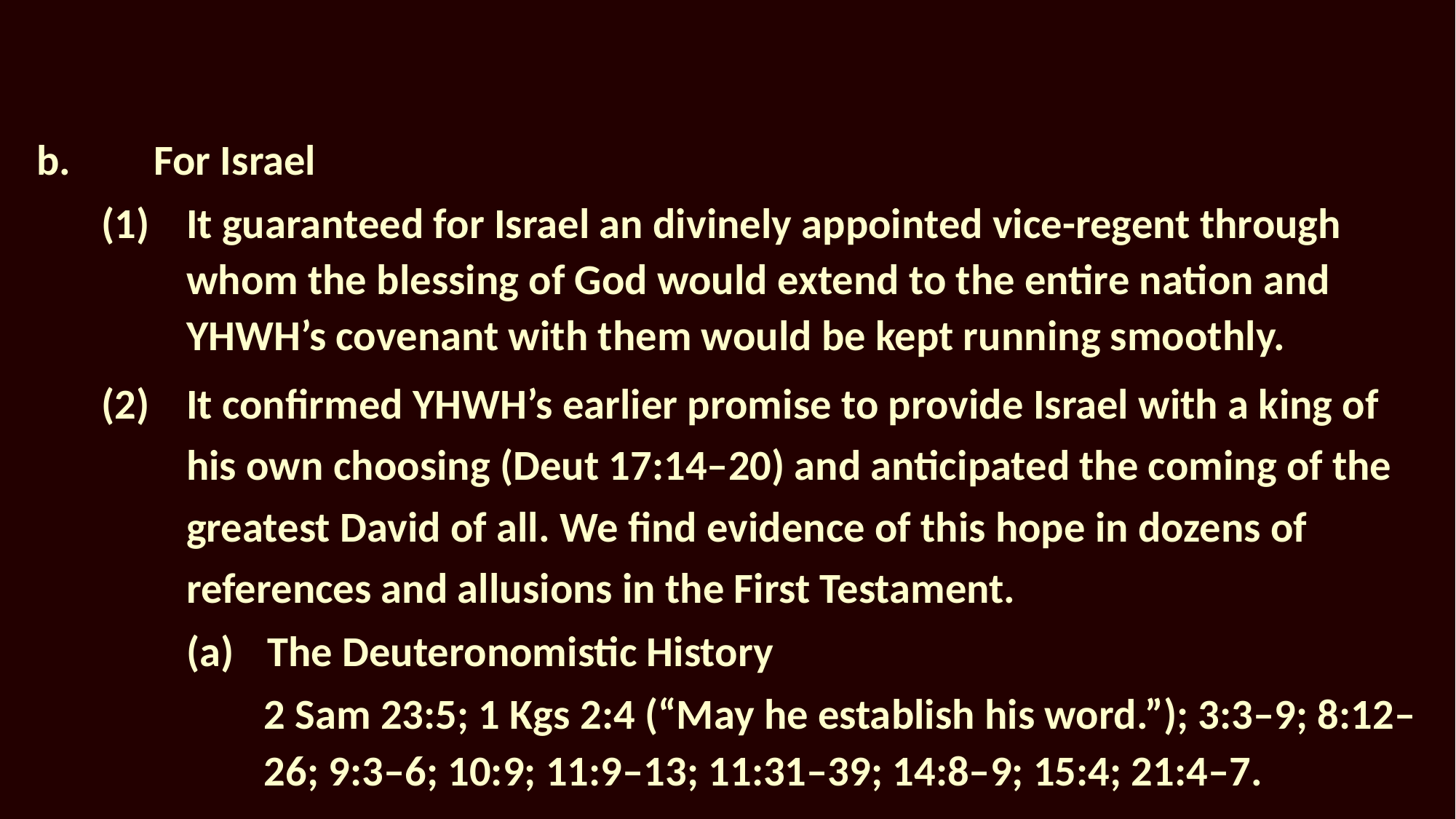

b.	For Israel
It guaranteed for Israel an divinely appointed vice-regent through whom the blessing of God would extend to the entire nation and YHWH’s covenant with them would be kept running smoothly.
It confirmed YHWH’s earlier promise to provide Israel with a king of his own choosing (Deut 17:14–20) and anticipated the coming of the greatest David of all. We find evidence of this hope in dozens of references and allusions in the First Testament.
(a)	The Deuteronomistic History
2 Sam 23:5; 1 Kgs 2:4 (“May he establish his word.”); 3:3–9; 8:12–26; 9:3–6; 10:9; 11:9–13; 11:31–39; 14:8–9; 15:4; 21:4–7.